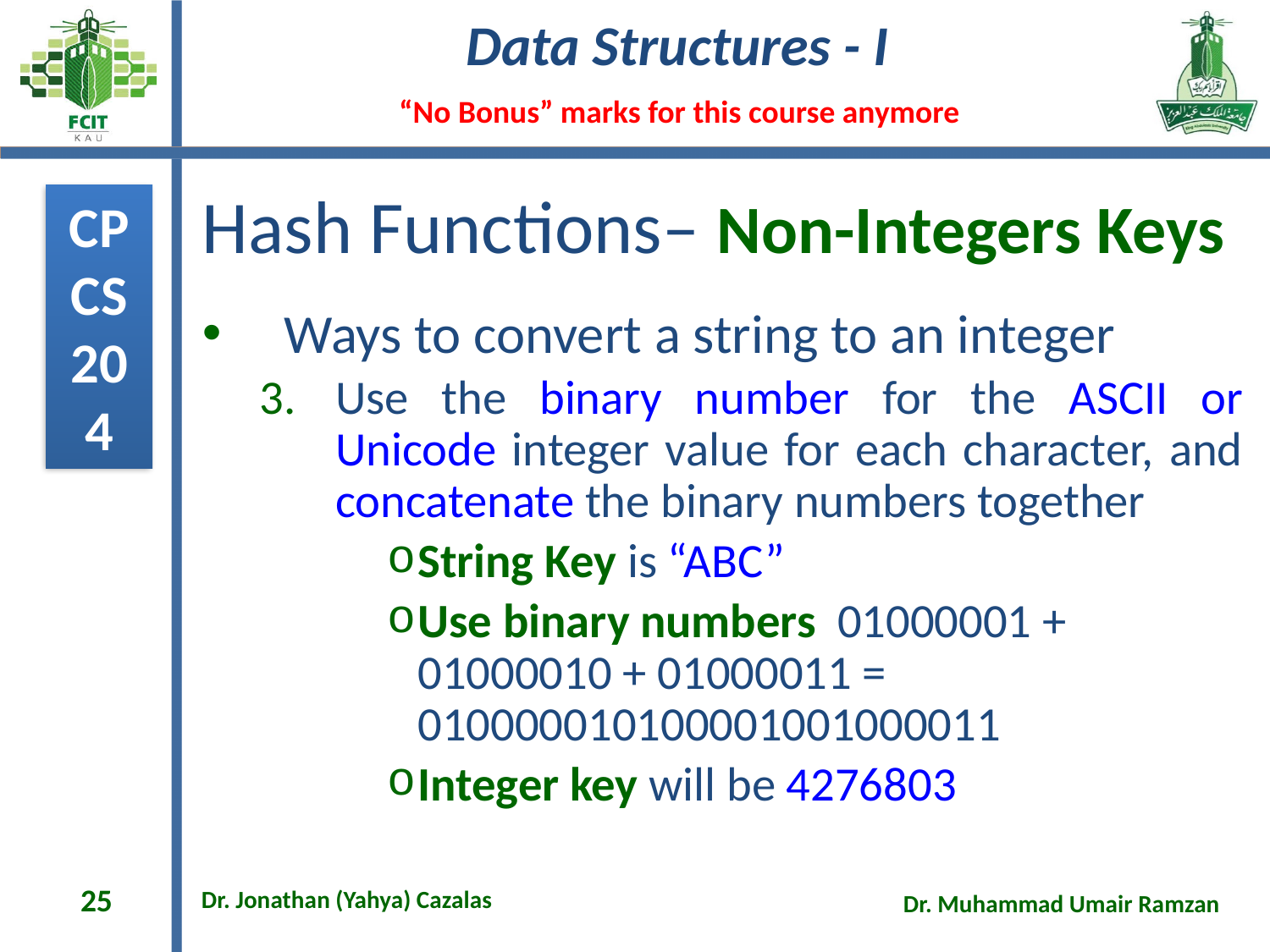

# Hash Functions– Non-Integers Keys
Ways to convert a string to an integer
Use the binary number for the ASCII or Unicode integer value for each character, and concatenate the binary numbers together
String Key is “ABC”
Use binary numbers  01000001 + 01000010 + 01000011 = 010000010100001001000011
Integer key will be 4276803

25